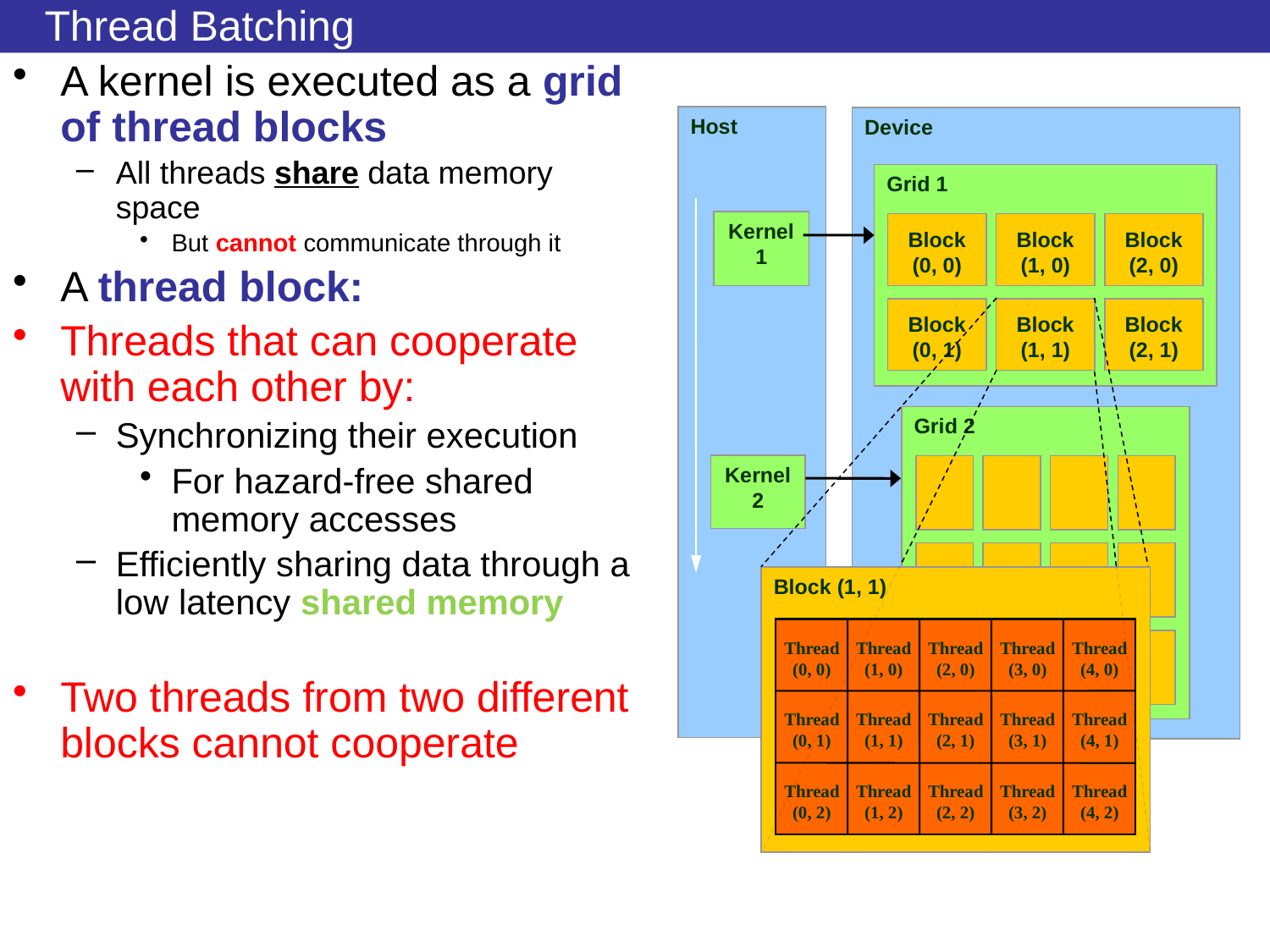

# Thread Batching
A kernel is executed as a grid of thread blocks
All threads share data memory space
But cannot communicate through it
A thread block:
Threads that can cooperate with each other by:
Synchronizing their execution
For hazard-free shared memory accesses
Efficiently sharing data through a low latency shared memory

Two threads from two different blocks cannot cooperate

Host
Device
Grid 1
Block
(0, 0)
Block
(1, 0)
Block
(2, 0)
Block
(0, 1)
Block
(1, 1)
Block
(2, 1)

Kernel 1

Grid 2

Kernel 2

Block (1, 1)

Thread
(0, 0)
Thread
(1, 0)
Thread
(2, 0)
Thread
(3, 0)
Thread
(4, 0)
Thread
(0, 1)
Thread
(1, 1)
Thread
(2, 1)
Thread
(3, 1)
Thread
(4, 1)
Thread
(0, 2)
Thread
(1, 2)
Thread
(2, 2)
Thread
(3, 2)
Thread
(4, 2)